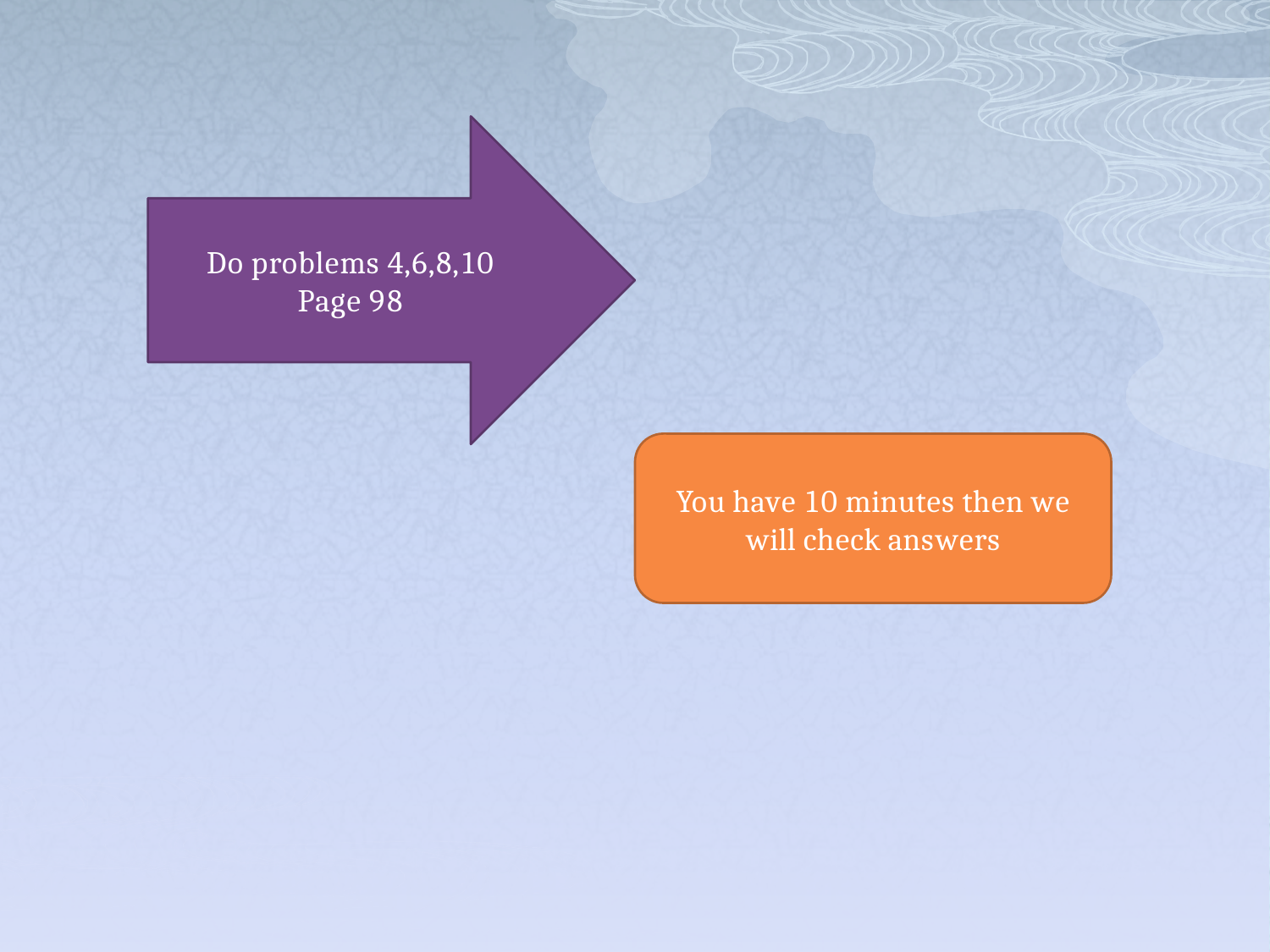

Do problems 4,6,8,10
Page 98
You have 10 minutes then we will check answers